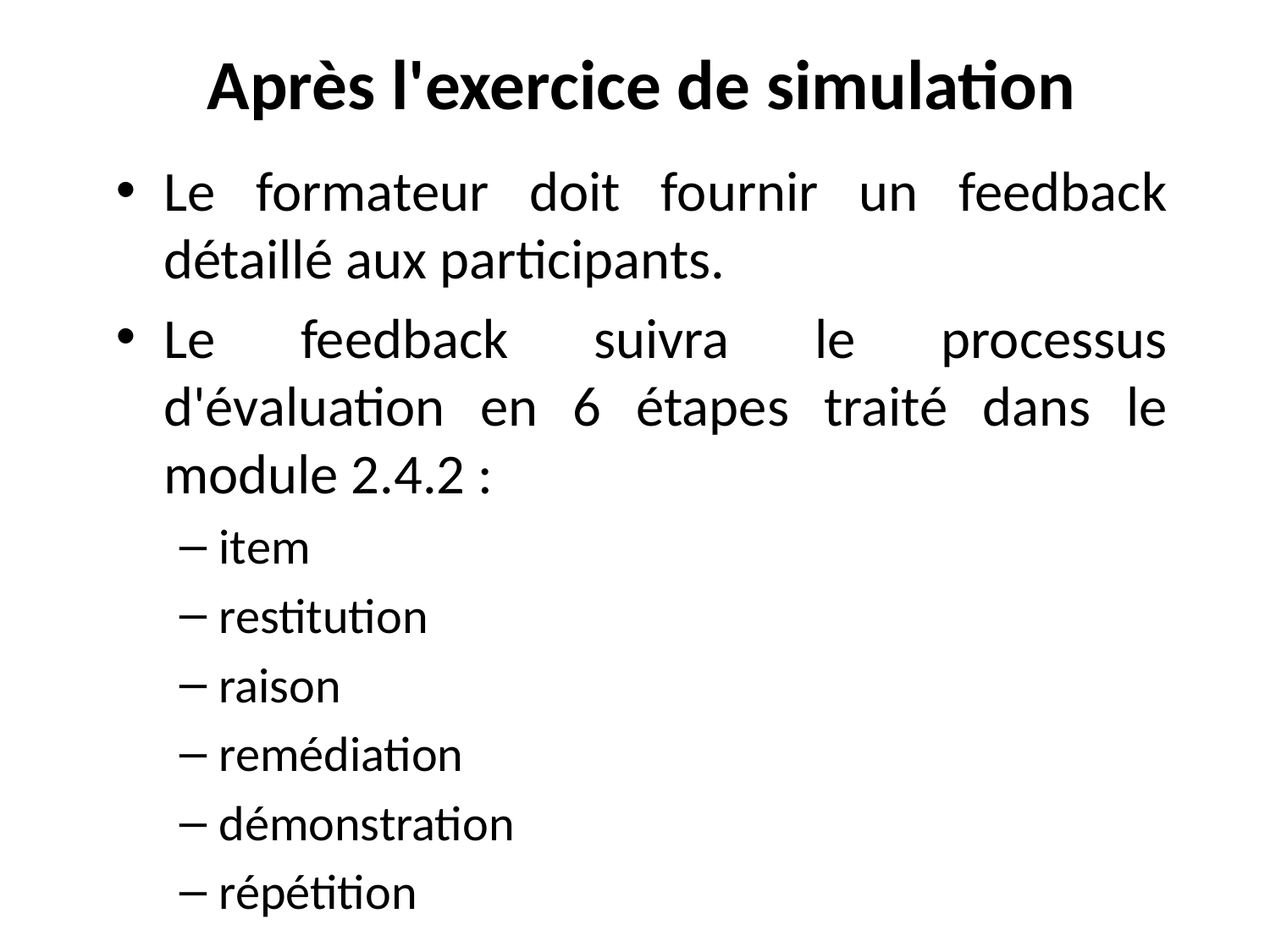

Après l'exercice de simulation

Le formateur doit fournir un feedback détaillé aux participants.
Le feedback suivra le processus d'évaluation en 6 étapes traité dans le module 2.4.2 :
item
restitution
raison
remédiation
démonstration
répétition